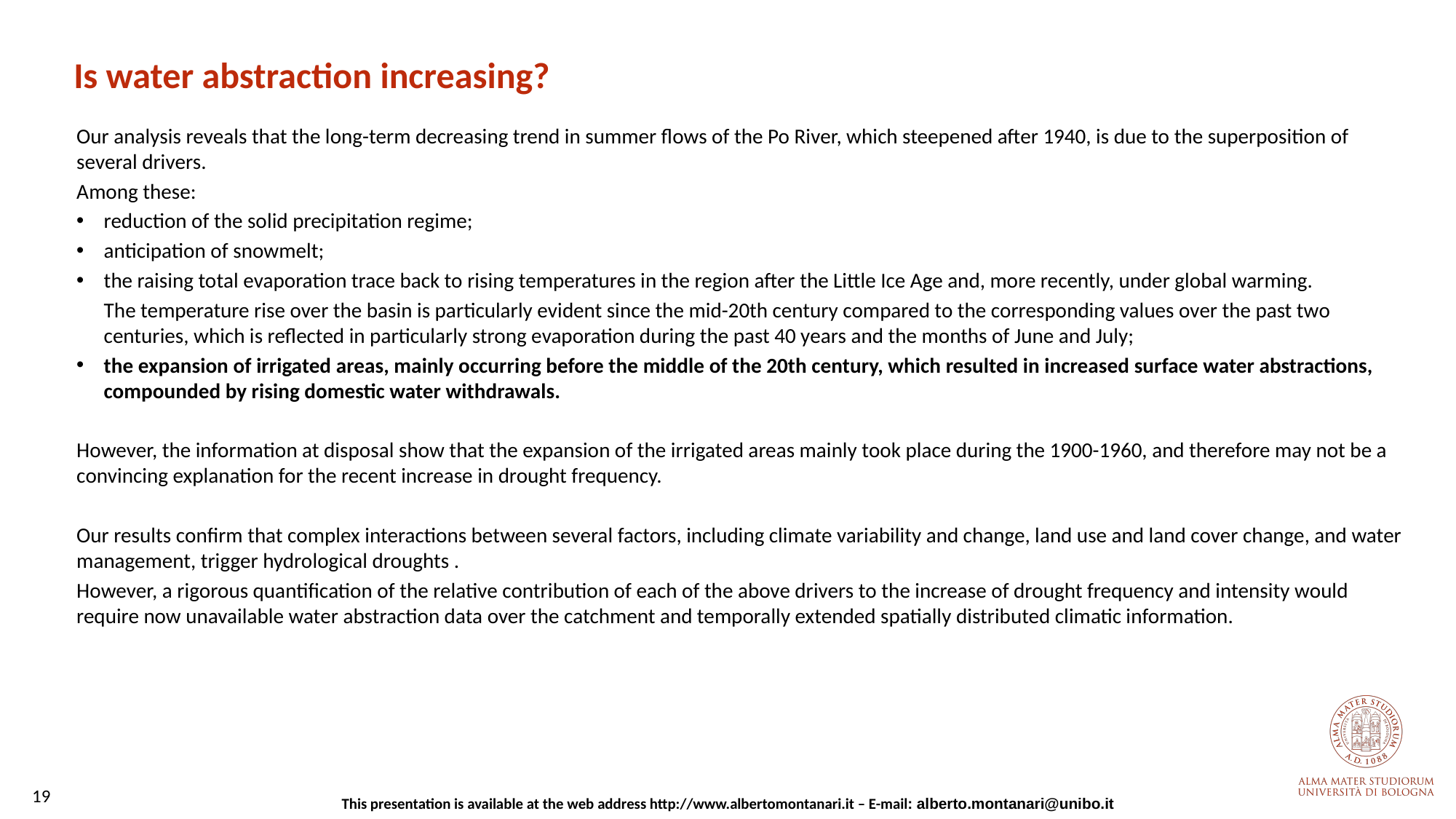

Is water abstraction increasing?
Our analysis reveals that the long-term decreasing trend in summer flows of the Po River, which steepened after 1940, is due to the superposition of several drivers.
Among these:
reduction of the solid precipitation regime;
anticipation of snowmelt;
the raising total evaporation trace back to rising temperatures in the region after the Little Ice Age and, more recently, under global warming.
	The temperature rise over the basin is particularly evident since the mid-20th century compared to the corresponding values over the past two centuries, which is reflected in particularly strong evaporation during the past 40 years and the months of June and July;
the expansion of irrigated areas, mainly occurring before the middle of the 20th century, which resulted in increased surface water abstractions, compounded by rising domestic water withdrawals.

However, the information at disposal show that the expansion of the irrigated areas mainly took place during the 1900-1960, and therefore may not be a convincing explanation for the recent increase in drought frequency.

Our results confirm that complex interactions between several factors, including climate variability and change, land use and land cover change, and water management, trigger hydrological droughts .
However, a rigorous quantification of the relative contribution of each of the above drivers to the increase of drought frequency and intensity would require now unavailable water abstraction data over the catchment and temporally extended spatially distributed climatic information.
This presentation is available at the web address http://www.albertomontanari.it – E-mail: alberto.montanari@unibo.it